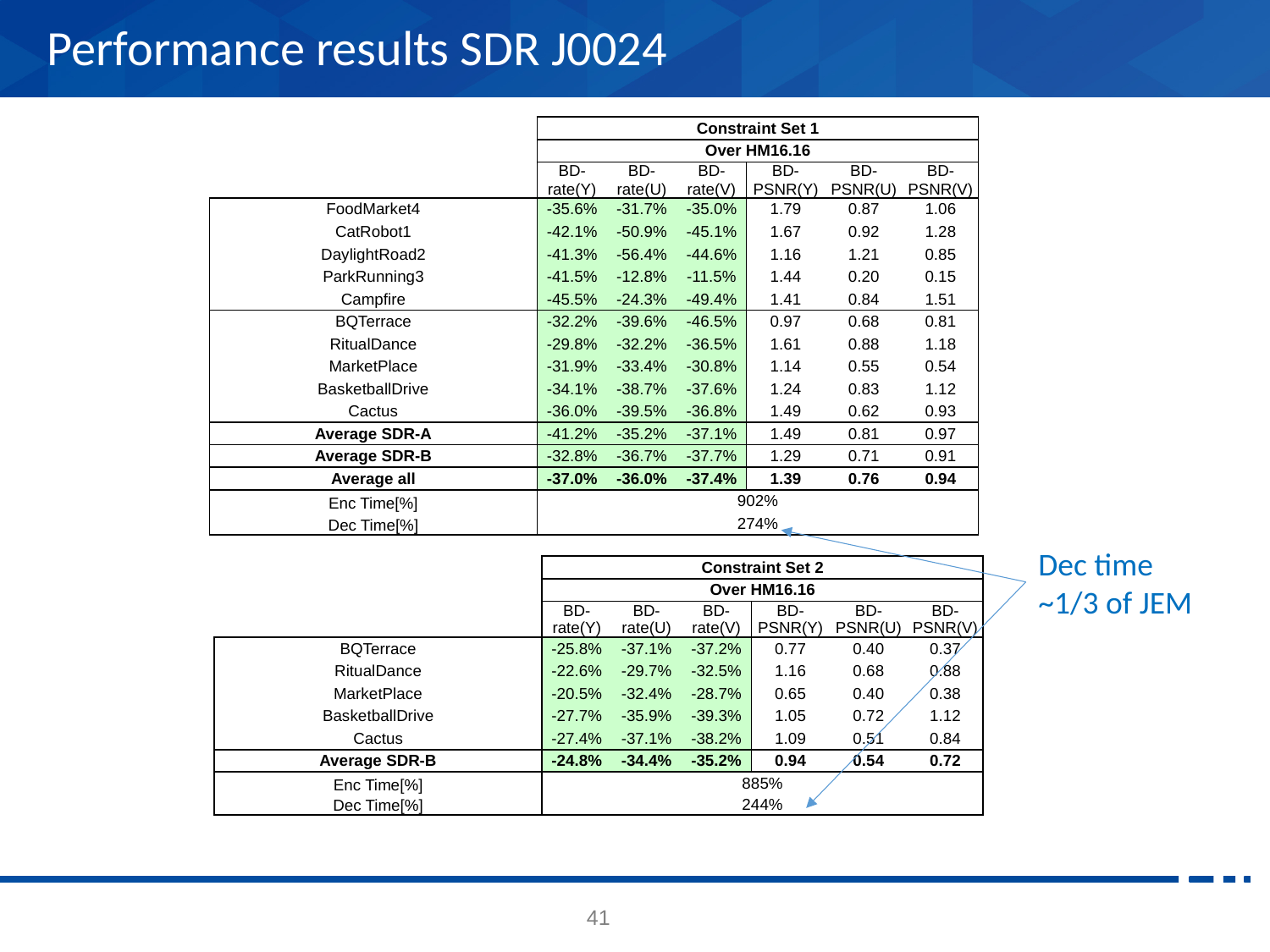

# Performance results SDR J0024
|  | Constraint Set 1 |  |  |  |  |  |
| --- | --- | --- | --- | --- | --- | --- |
|  | Over HM16.16 |  |  |  |  |  |
|  | BD-rate(Y) | BD-rate(U) | BD-rate(V) | BD-PSNR(Y) | BD-PSNR(U) | BD-PSNR(V) |
| FoodMarket4 | -35.6% | -31.7% | -35.0% | 1.79 | 0.87 | 1.06 |
| CatRobot1 | -42.1% | -50.9% | -45.1% | 1.67 | 0.92 | 1.28 |
| DaylightRoad2 | -41.3% | -56.4% | -44.6% | 1.16 | 1.21 | 0.85 |
| ParkRunning3 | -41.5% | -12.8% | -11.5% | 1.44 | 0.20 | 0.15 |
| Campfire | -45.5% | -24.3% | -49.4% | 1.41 | 0.84 | 1.51 |
| BQTerrace | -32.2% | -39.6% | -46.5% | 0.97 | 0.68 | 0.81 |
| RitualDance | -29.8% | -32.2% | -36.5% | 1.61 | 0.88 | 1.18 |
| MarketPlace | -31.9% | -33.4% | -30.8% | 1.14 | 0.55 | 0.54 |
| BasketballDrive | -34.1% | -38.7% | -37.6% | 1.24 | 0.83 | 1.12 |
| Cactus | -36.0% | -39.5% | -36.8% | 1.49 | 0.62 | 0.93 |
| Average SDR-A | -41.2% | -35.2% | -37.1% | 1.49 | 0.81 | 0.97 |
| Average SDR-B | -32.8% | -36.7% | -37.7% | 1.29 | 0.71 | 0.91 |
| Average all | -37.0% | -36.0% | -37.4% | 1.39 | 0.76 | 0.94 |
| Enc Time[%] | 902% |  |  |  |  |  |
| Dec Time[%] | 274% |  |  |  |  |  |
Dec time
~1/3 of JEM
|  | Constraint Set 2 |  |  |  |  |  |
| --- | --- | --- | --- | --- | --- | --- |
|  | Over HM16.16 |  |  |  |  |  |
|  | BD-rate(Y) | BD-rate(U) | BD-rate(V) | BD-PSNR(Y) | BD-PSNR(U) | BD-PSNR(V) |
| BQTerrace | -25.8% | -37.1% | -37.2% | 0.77 | 0.40 | 0.37 |
| RitualDance | -22.6% | -29.7% | -32.5% | 1.16 | 0.68 | 0.88 |
| MarketPlace | -20.5% | -32.4% | -28.7% | 0.65 | 0.40 | 0.38 |
| BasketballDrive | -27.7% | -35.9% | -39.3% | 1.05 | 0.72 | 1.12 |
| Cactus | -27.4% | -37.1% | -38.2% | 1.09 | 0.51 | 0.84 |
| Average SDR-B | -24.8% | -34.4% | -35.2% | 0.94 | 0.54 | 0.72 |
| Enc Time[%] | 885% |  |  |  |  |  |
| Dec Time[%] | 244% |  |  |  |  |  |